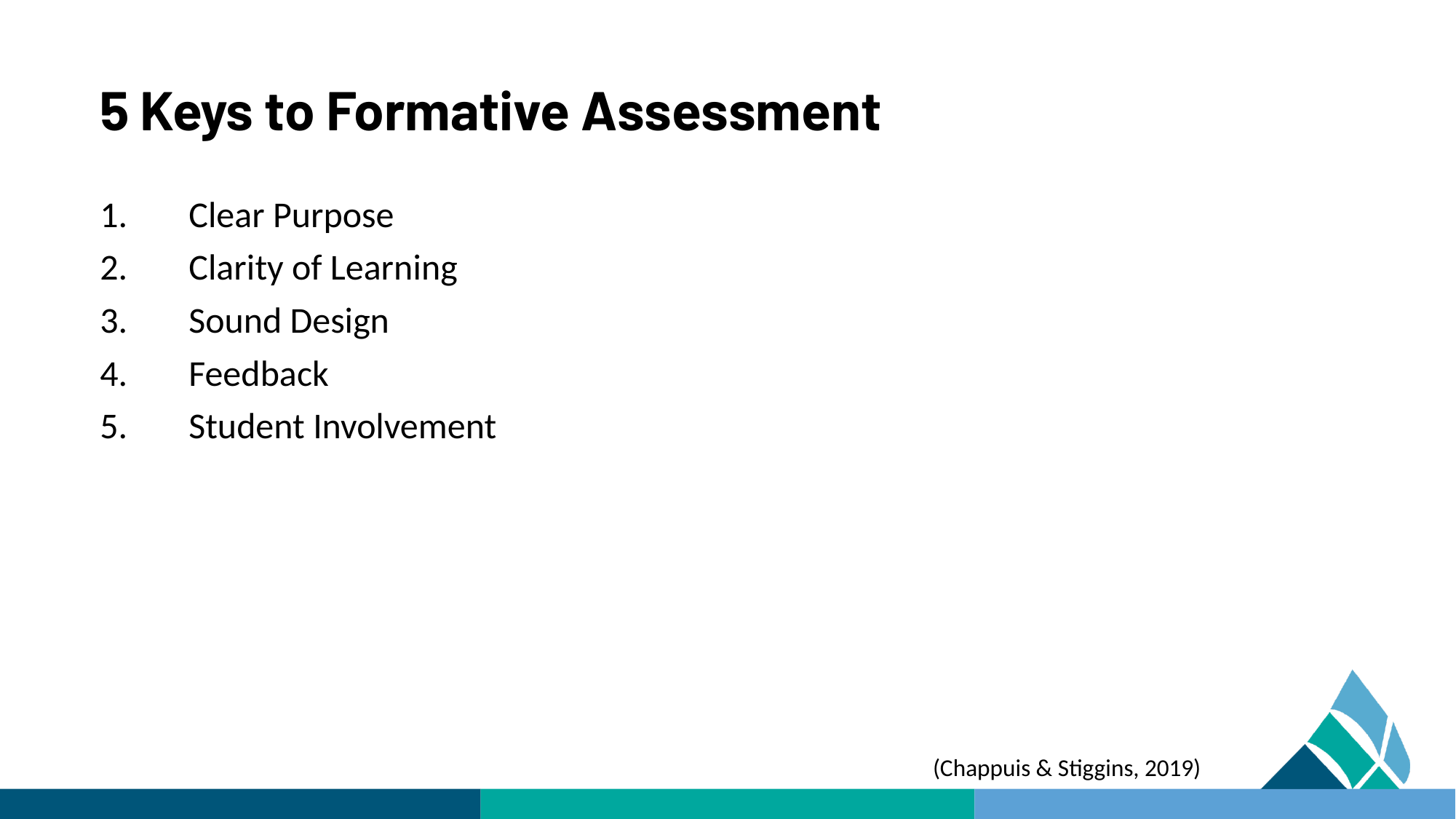

# 5 Keys to Formative Assessment
Clear Purpose
Clarity of Learning
Sound Design
Feedback
Student Involvement
(Chappuis & Stiggins, 2019)